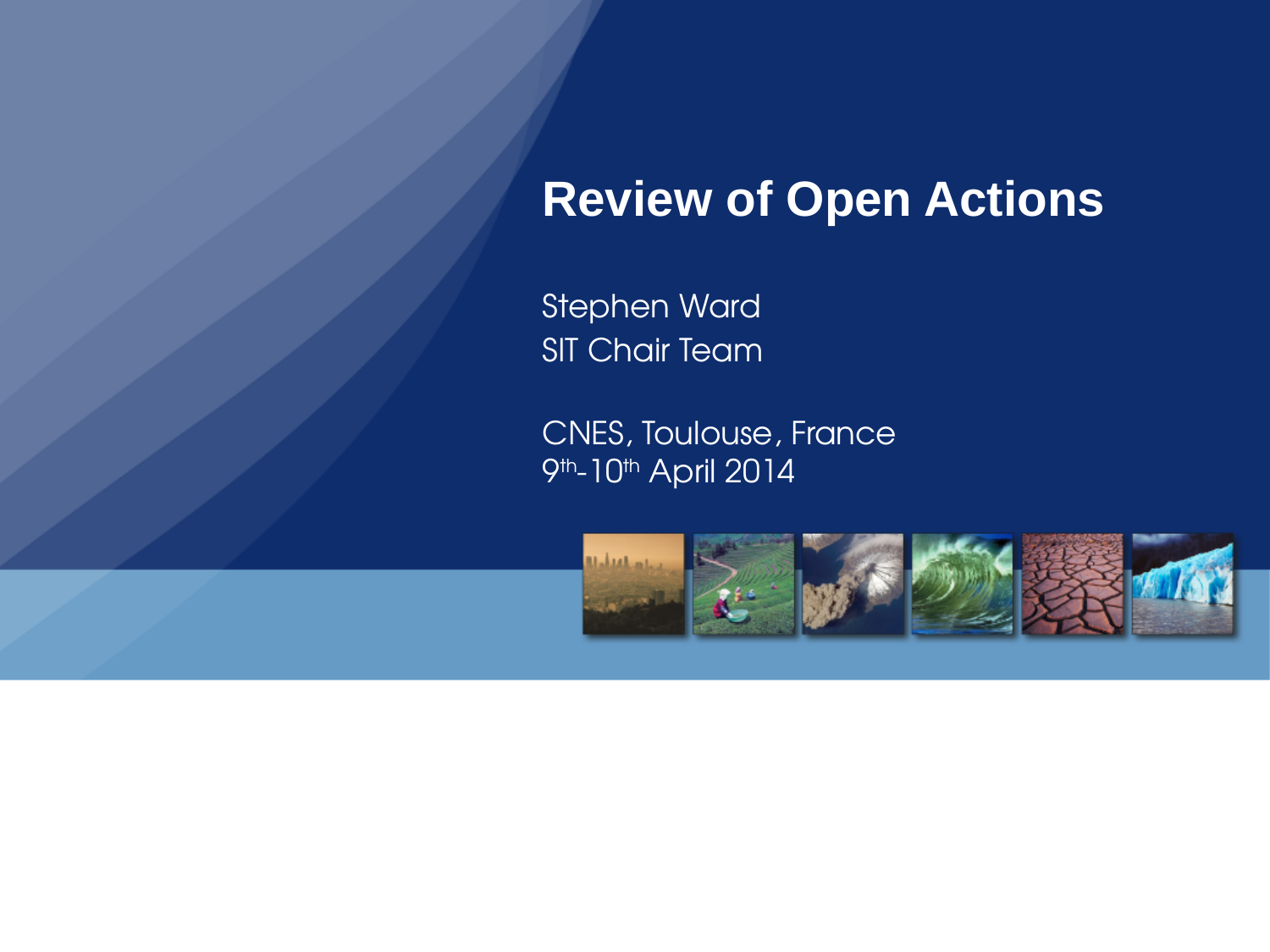

# Review of Open Actions
Stephen Ward
SIT Chair Team
CNES, Toulouse, France
9th-10th April 2014